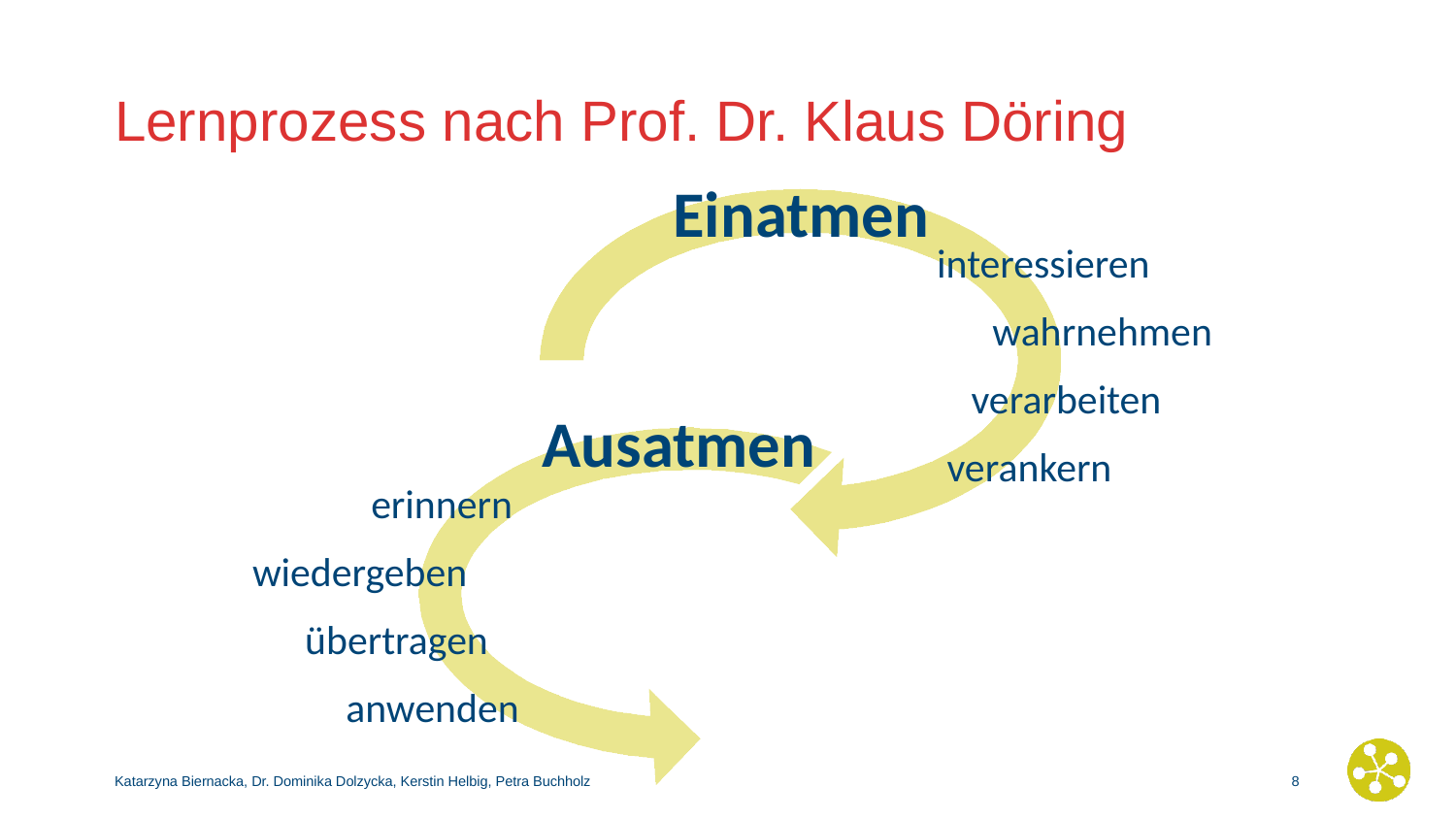

# Lernprozess nach Prof. Dr. Klaus Döring
Einatmen
Einatmen
Ausatmen

   interessieren

	wahrnehmen

        verarbeiten

verankern
Ausatmen
 	  erinnern

wiedergeben

        übertragen

	anwenden
Katarzyna Biernacka, Dr. Dominika Dolzycka, Kerstin Helbig, Petra Buchholz
8